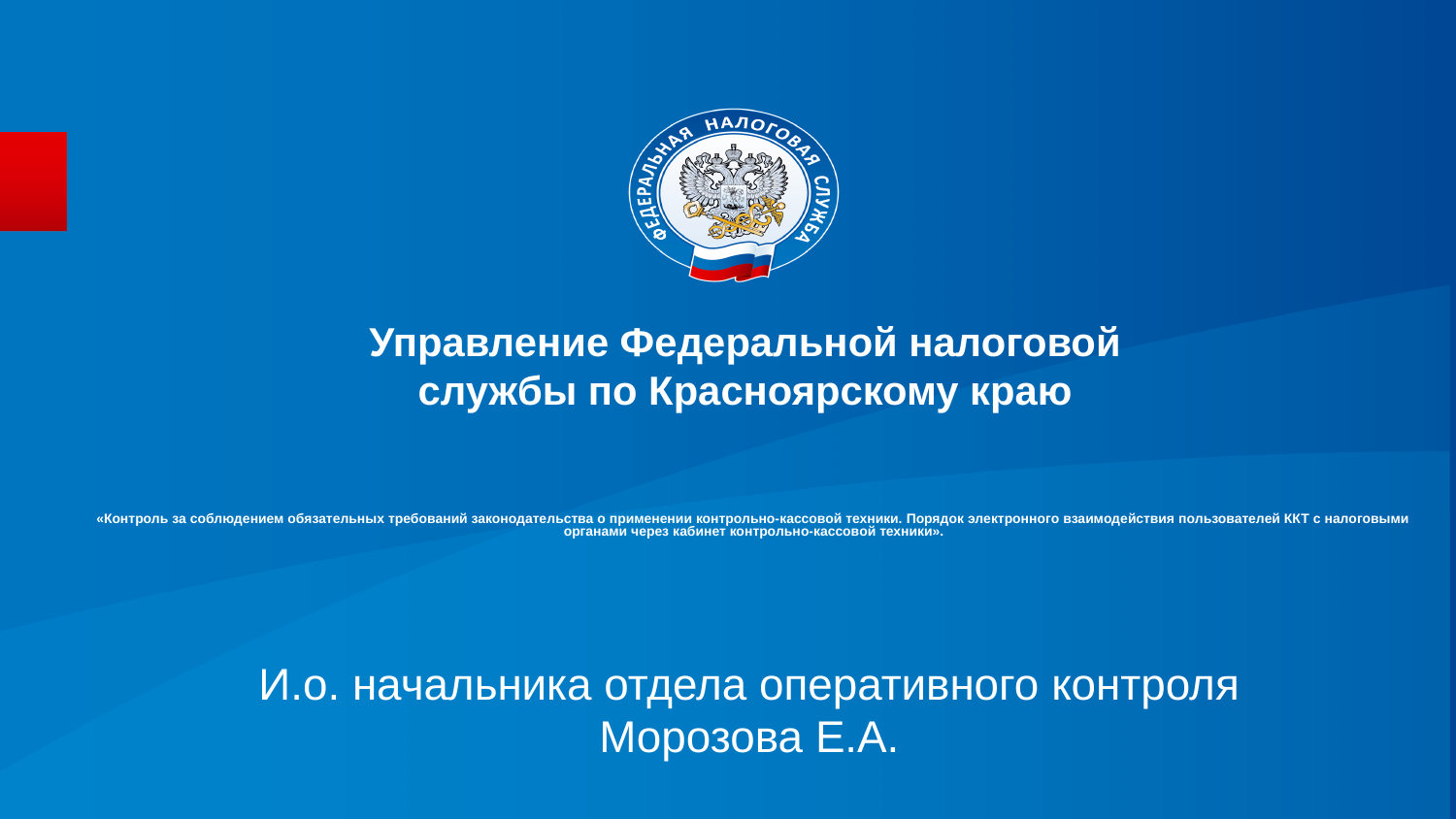

Управление Федеральной налоговой службы по Красноярскому краю
# «Контроль за соблюдением обязательных требований законодательства о применении контрольно-кассовой техники. Порядок электронного взаимодействия пользователей ККТ с налоговыми органами через кабинет контрольно-кассовой техники».
И.о. начальника отдела оперативного контроля
Морозова Е.А.